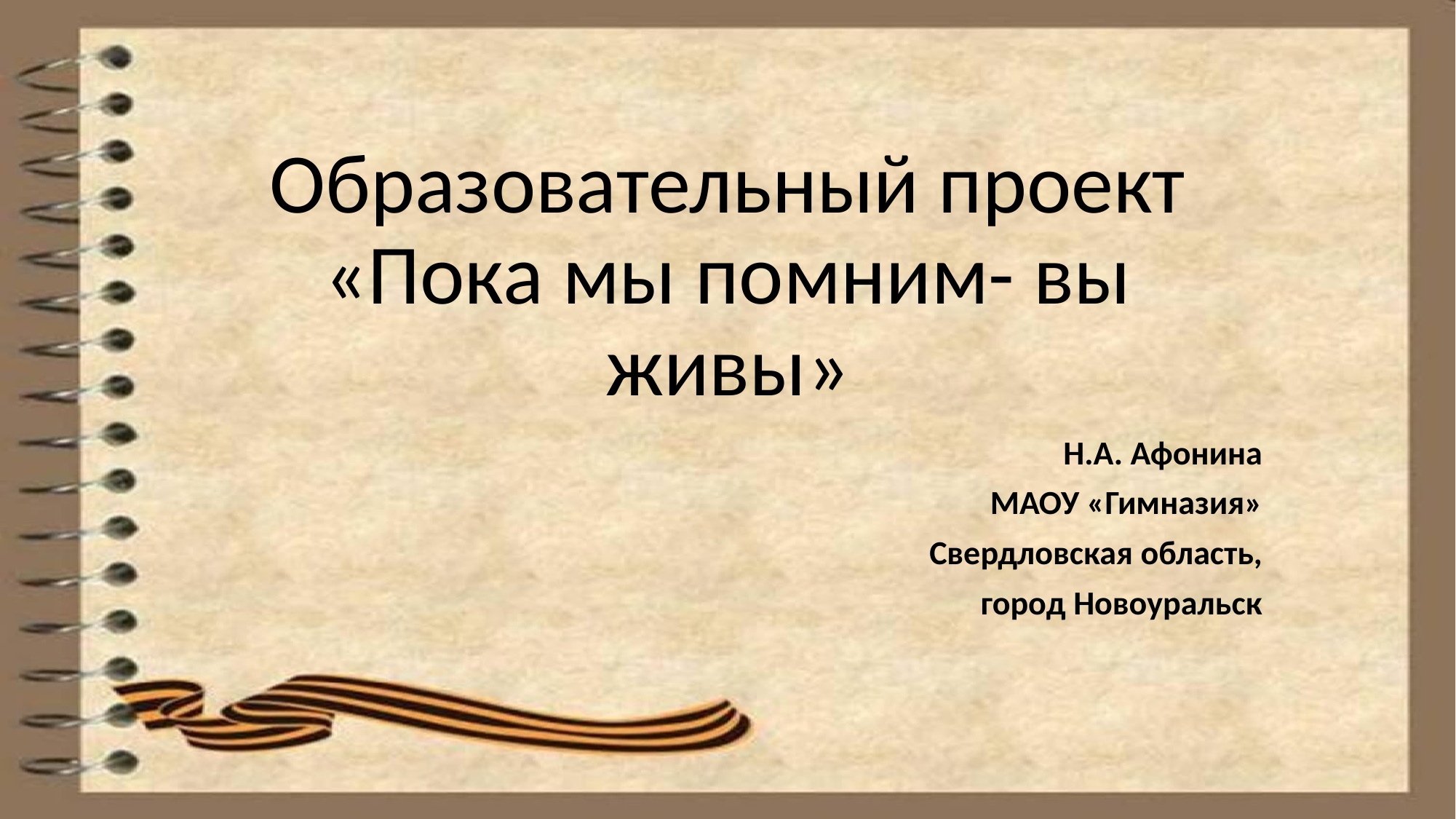

# Образовательный проект «Пока мы помним- вы живы»
 Н.А. Афонина
МАОУ «Гимназия»
Свердловская область,
город Новоуральск